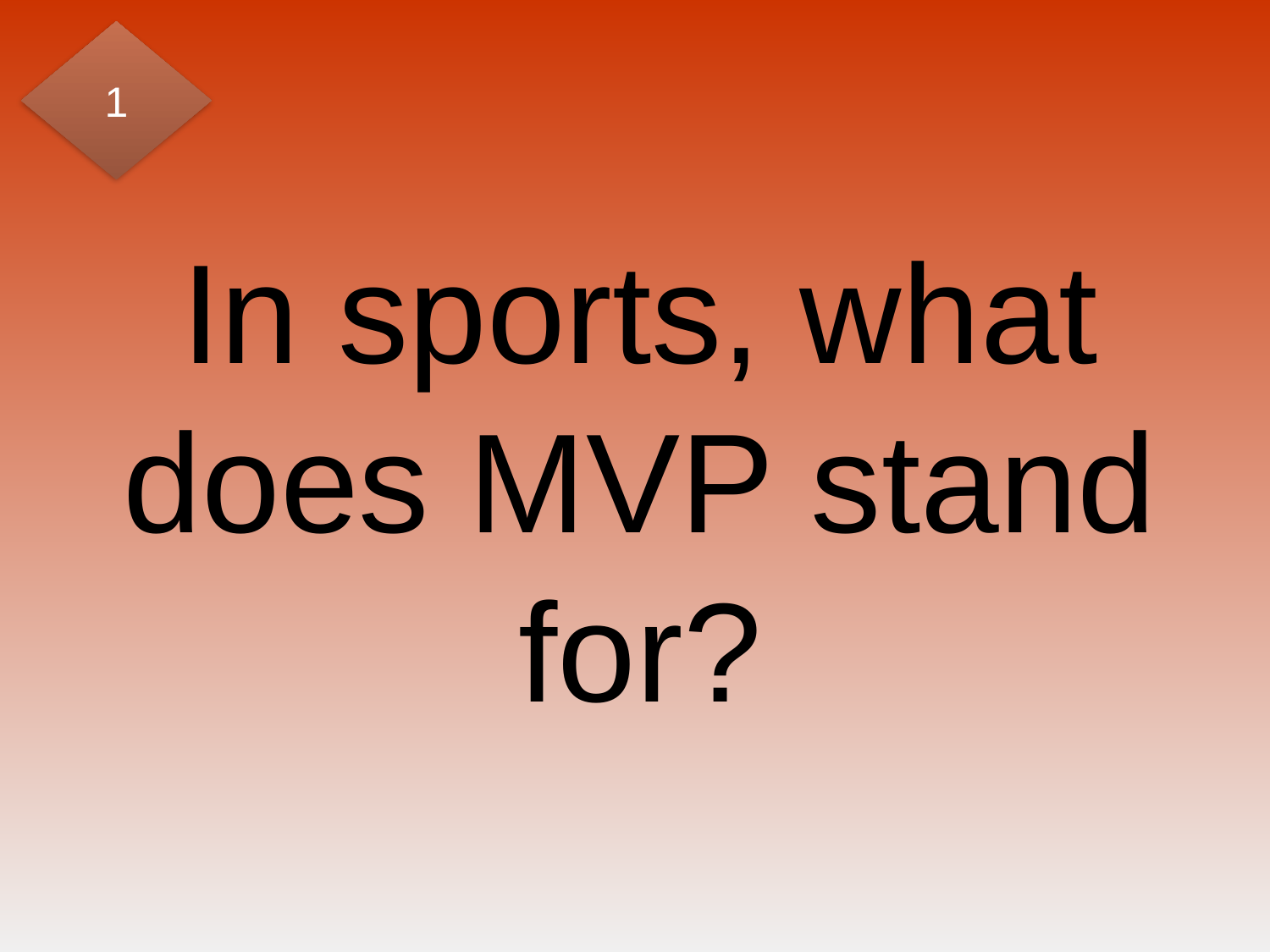

1
# In sports, what does MVP stand for?